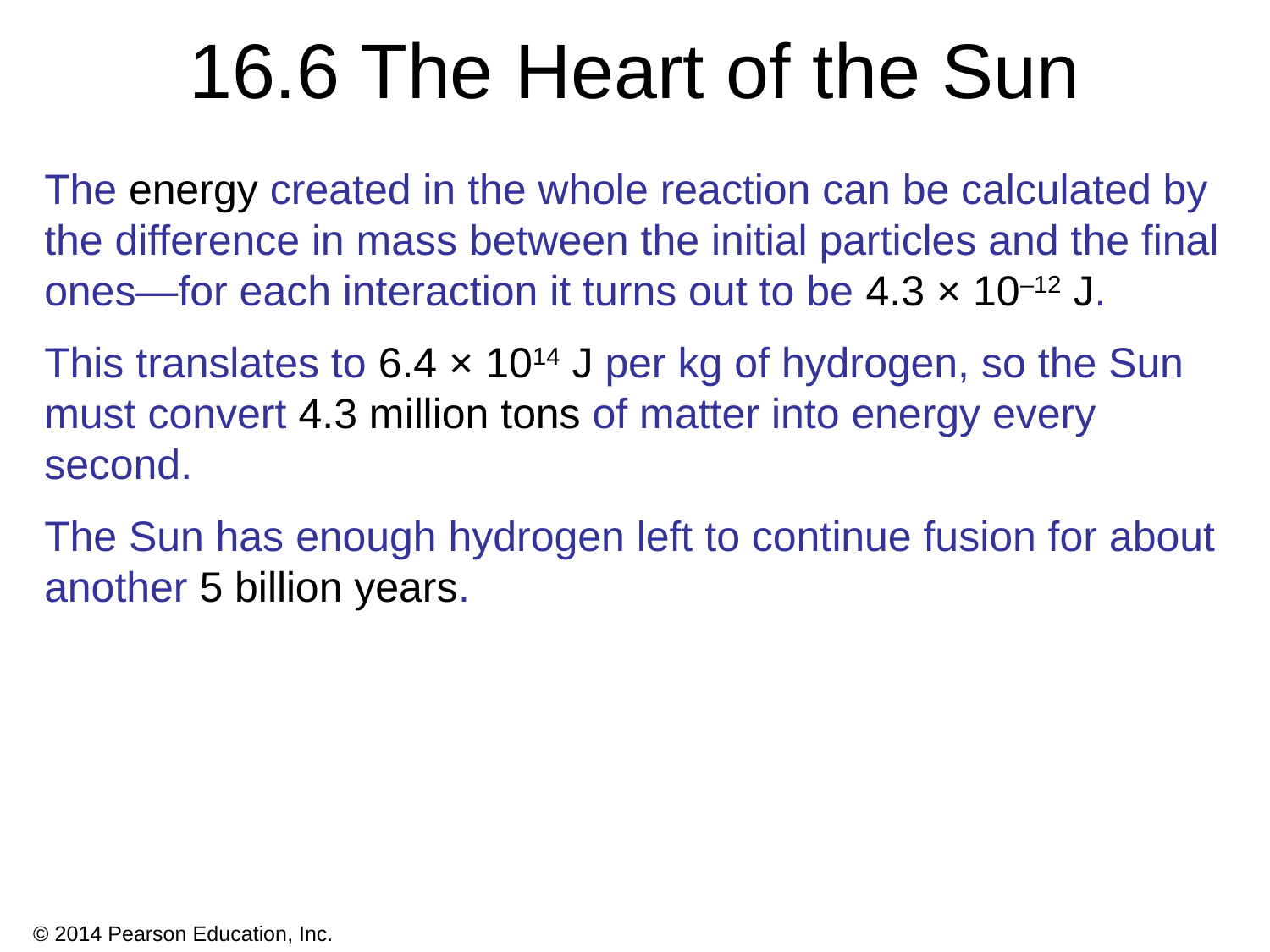

# 16.6 The Heart of the Sun
The energy created in the whole reaction can be calculated by the difference in mass between the initial particles and the final ones—for each interaction it turns out to be 4.3 × 10–12 J.
This translates to 6.4 × 1014 J per kg of hydrogen, so the Sun must convert 4.3 million tons of matter into energy every second.
The Sun has enough hydrogen left to continue fusion for about another 5 billion years.